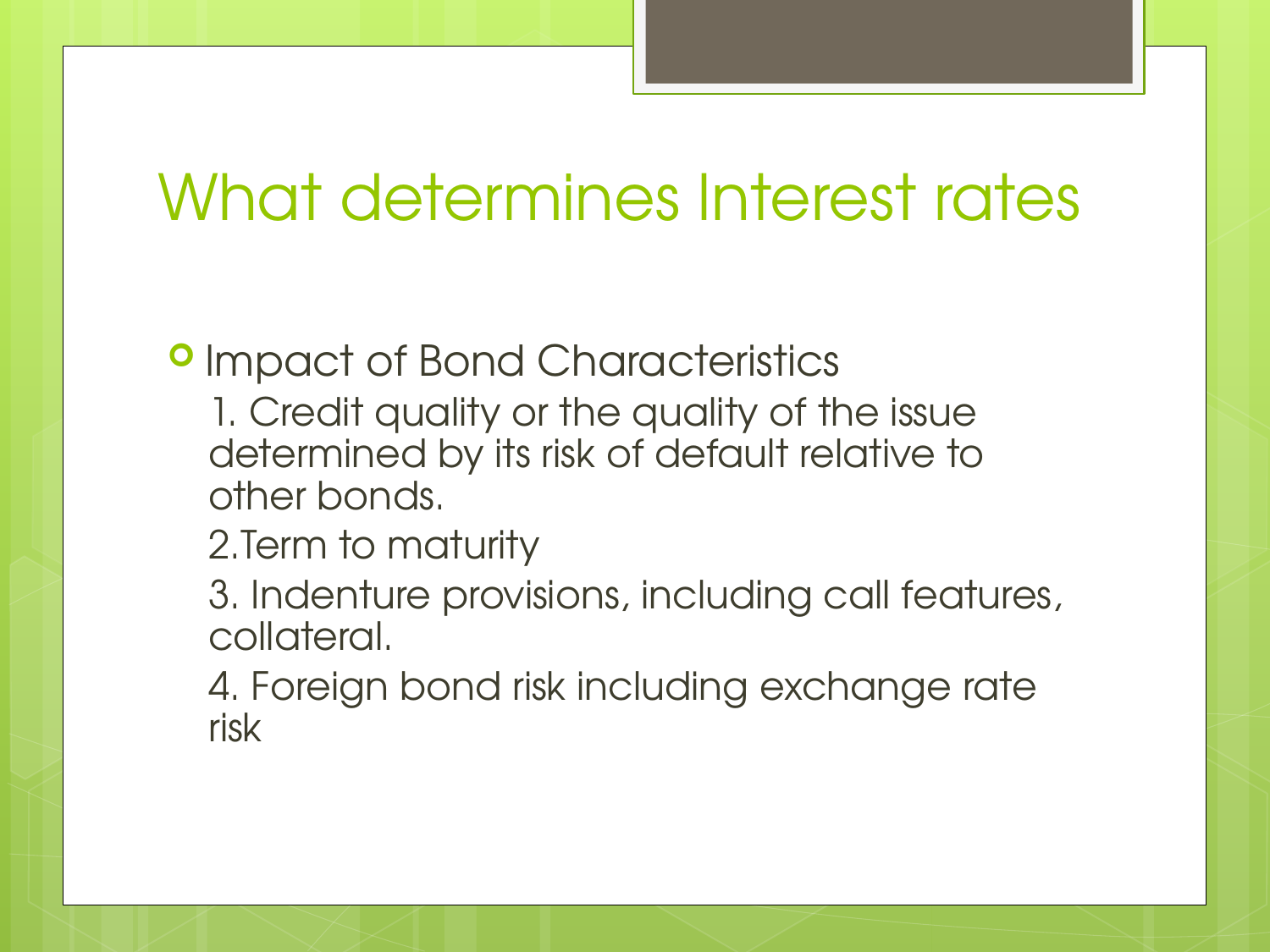

# What determines Interest rates
Impact of Bond Characteristics
1. Credit quality or the quality of the issue determined by its risk of default relative to other bonds.
2.Term to maturity
3. Indenture provisions, including call features, collateral.
4. Foreign bond risk including exchange rate risk